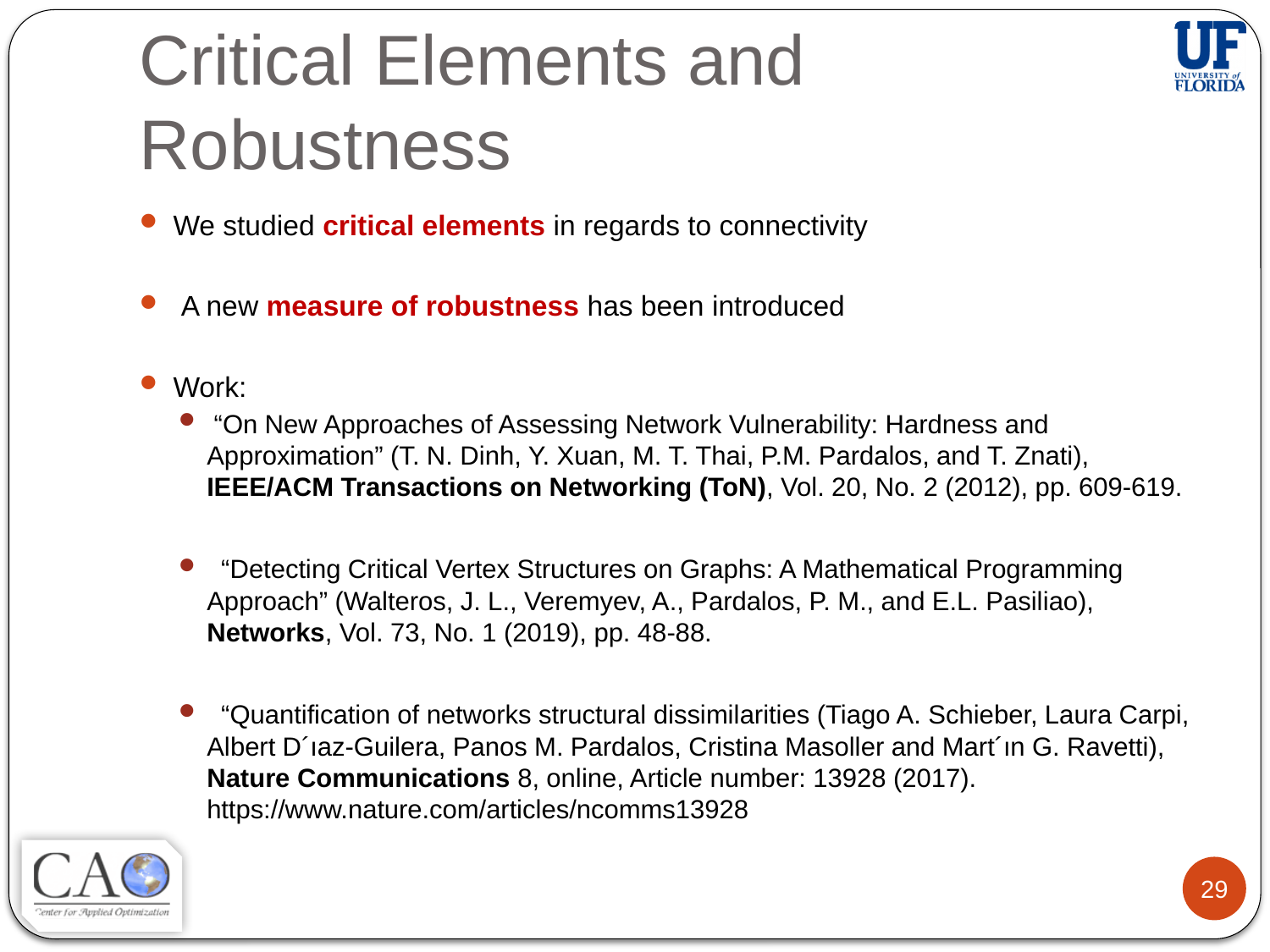

# Critical Elements and Robustness
We studied critical elements in regards to connectivity

 A new measure of robustness has been introduced

Work:
 “On New Approaches of Assessing Network Vulnerability: Hardness and Approximation” (T. N. Dinh, Y. Xuan, M. T. Thai, P.M. Pardalos, and T. Znati), IEEE/ACM Transactions on Networking (ToN), Vol. 20, No. 2 (2012), pp. 609-619.

  “Detecting Critical Vertex Structures on Graphs: A Mathematical Programming Approach” (Walteros, J. L., Veremyev, A., Pardalos, P. M., and E.L. Pasiliao), Networks, Vol. 73, No. 1 (2019), pp. 48-88.

  “Quantification of networks structural dissimilarities (Tiago A. Schieber, Laura Carpi, Albert D´ıaz-Guilera, Panos M. Pardalos, Cristina Masoller and Mart´ın G. Ravetti), Nature Communications 8, online, Article number: 13928 (2017).  https://www.nature.com/articles/ncomms13928
29